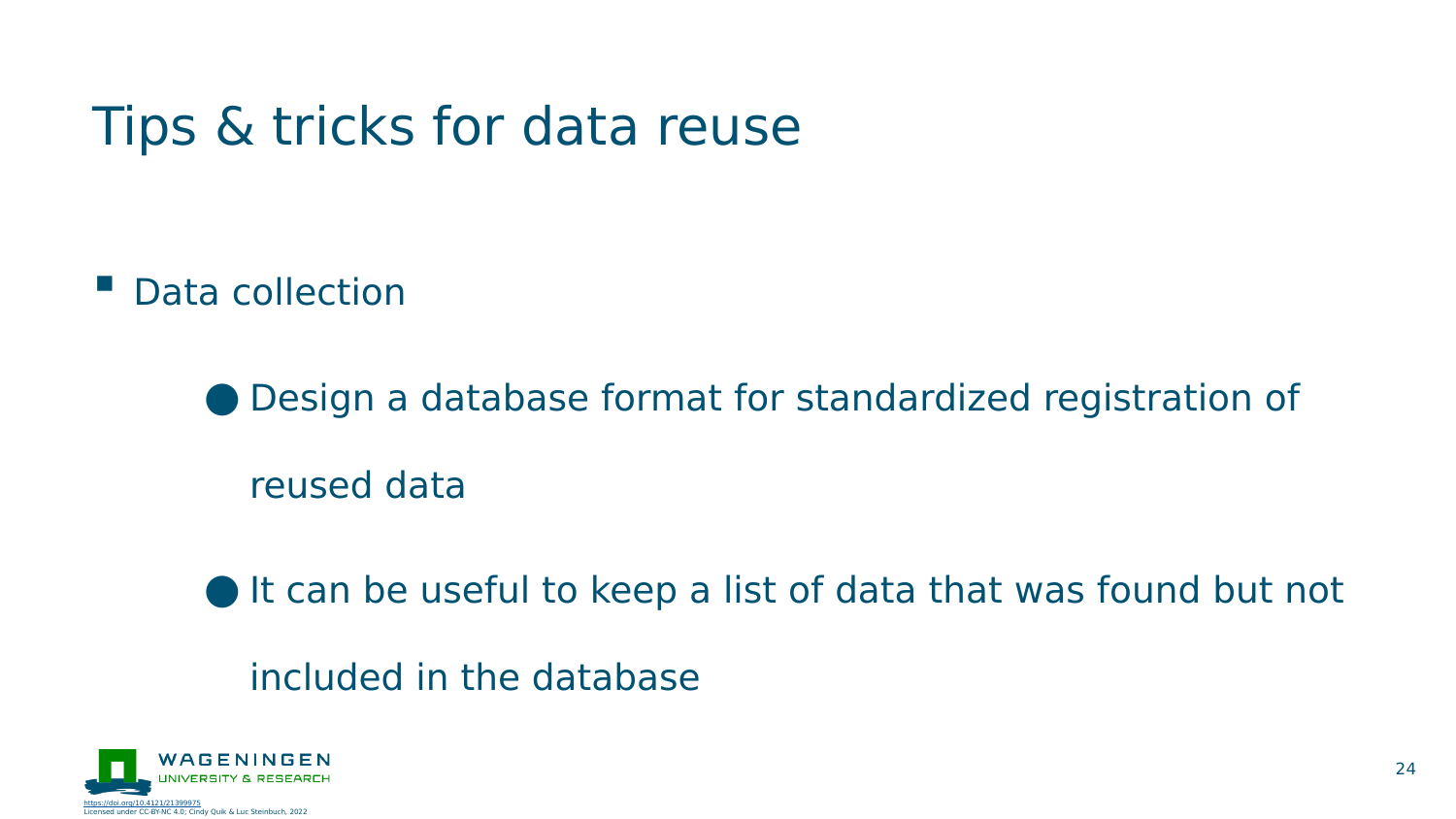

# Tips & tricks for data reuse
Data collection
Design a database format for standardized registration of reused data
It can be useful to keep a list of data that was found but not included in the database
24